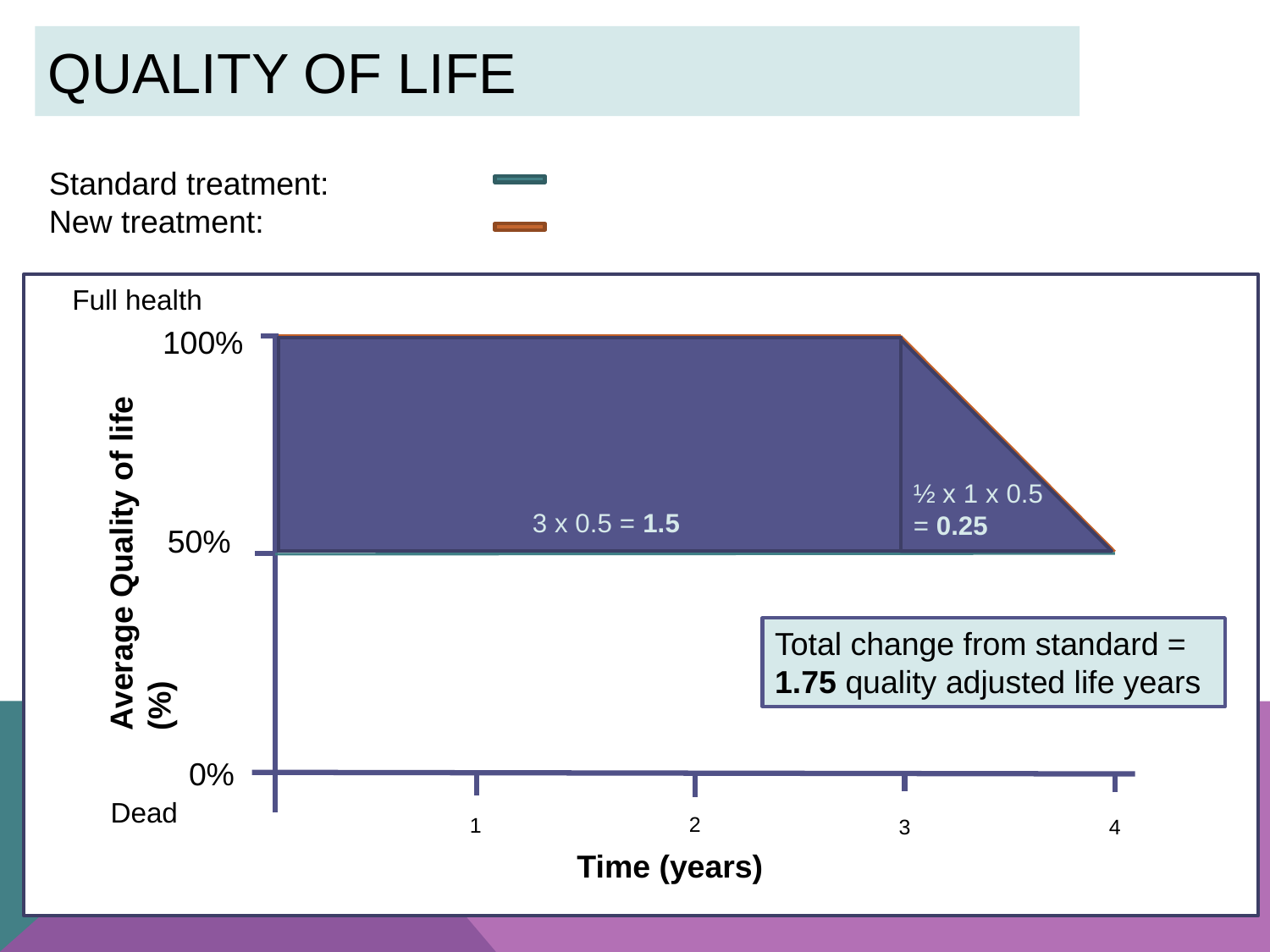

# Quality of Life
Standard treatment:
New treatment:

Full health
100%

½ x 1 x 0.5
= 0.25
3 x 0.5 = 1.5
50%
Average Quality of life (%)
Total change from standard = 1.75 quality adjusted life years
0%
Dead
2
1
3
4
Time (years)